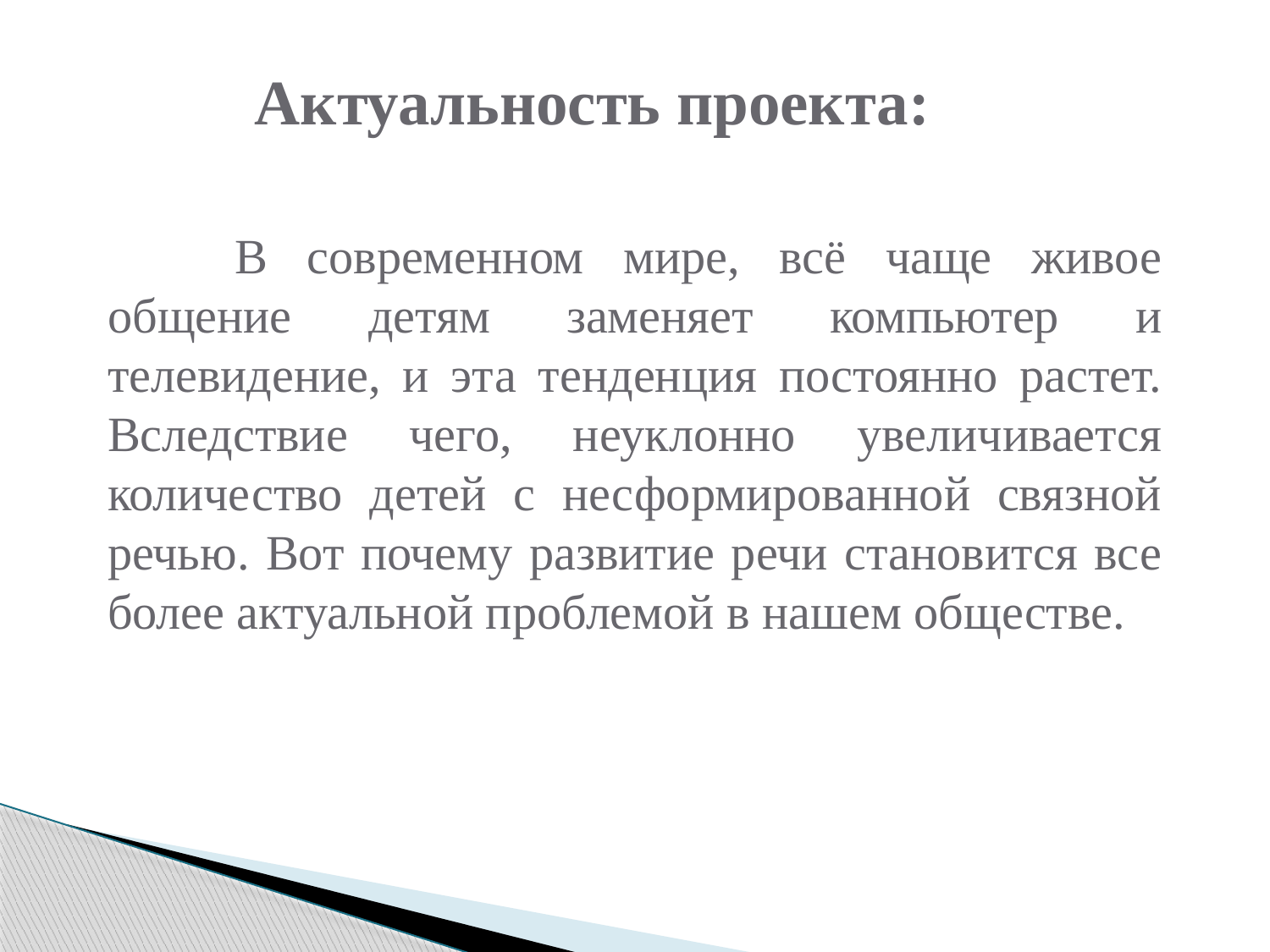

Актуальность проекта:

	В современном мире, всё чаще живое общение детям заменяет компьютер и телевидение, и эта тенденция постоянно растет. Вследствие чего, неуклонно увеличивается количество детей с несформированной связной речью. Вот почему развитие речи становится все более актуальной проблемой в нашем обществе.